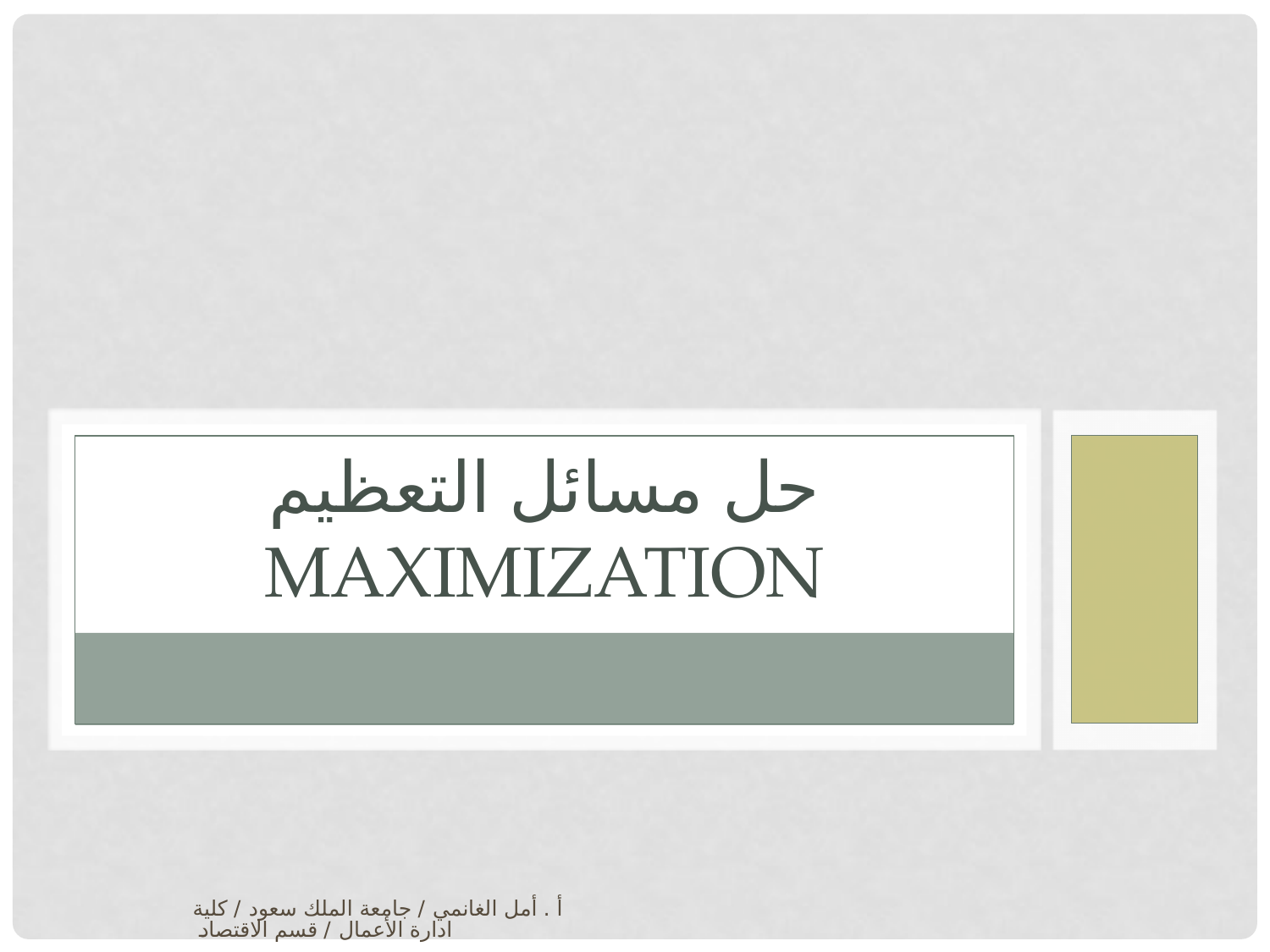

# حل مسائل التعظيم Maximization

أ . أمل الغانمي / جامعة الملك سعود / كلية ادارة الأعمال / قسم الاقتصاد